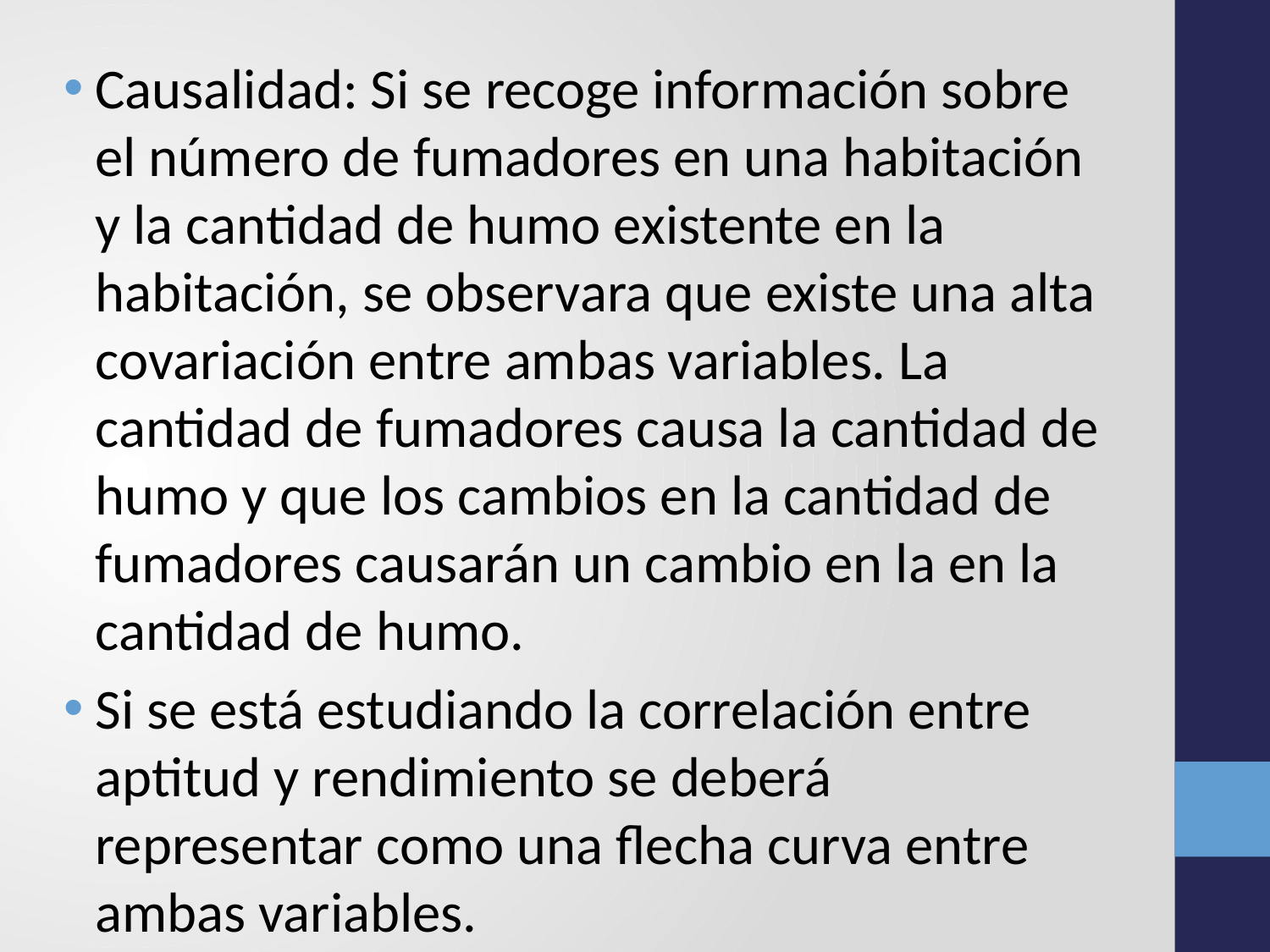

Causalidad: Si se recoge información sobre el número de fumadores en una habitación y la cantidad de humo existente en la habitación, se observara que existe una alta covariación entre ambas variables. La cantidad de fumadores causa la cantidad de humo y que los cambios en la cantidad de fumadores causarán un cambio en la en la cantidad de humo.
Si se está estudiando la correlación entre aptitud y rendimiento se deberá representar como una flecha curva entre ambas variables.